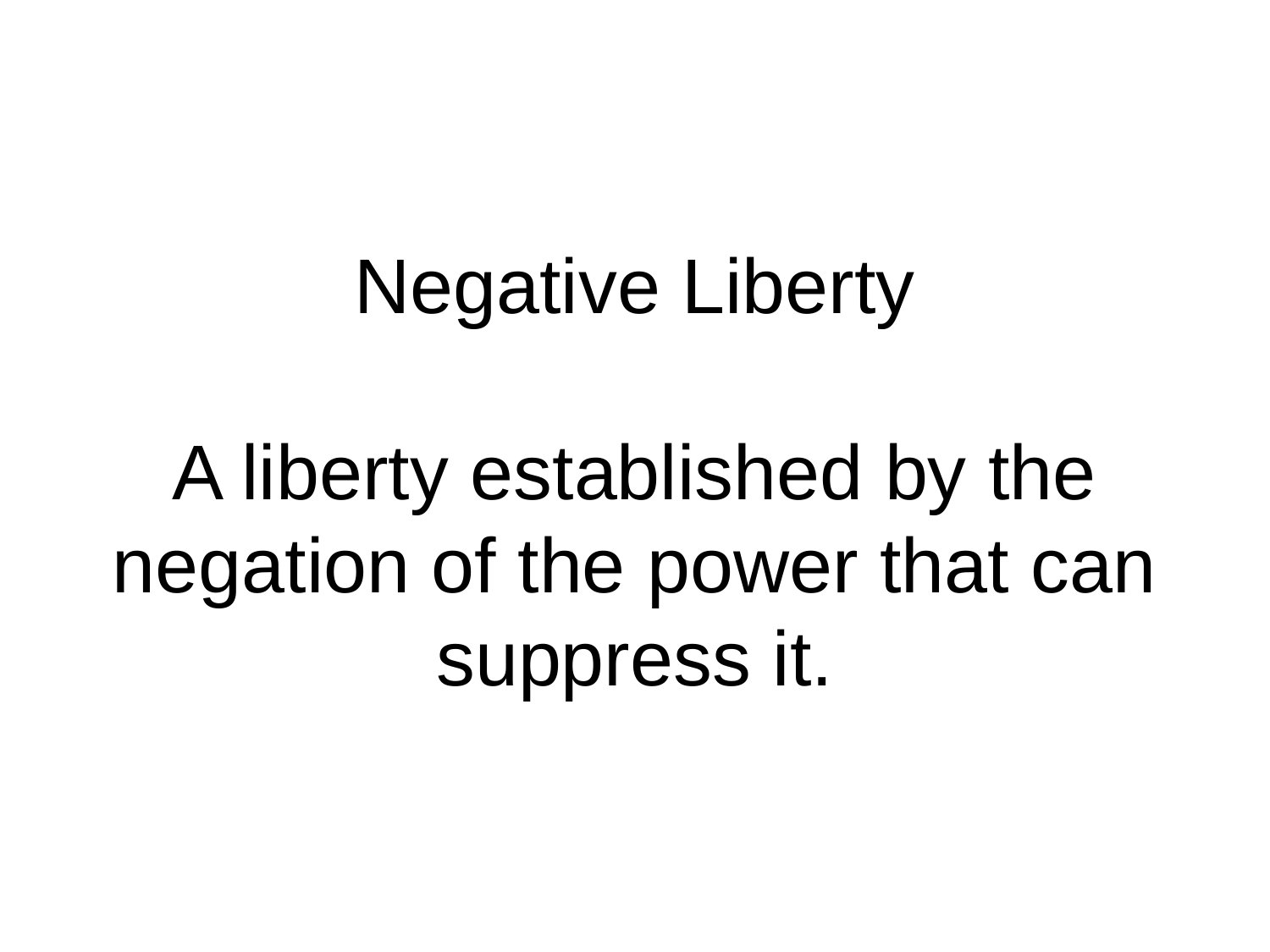

# Negative Liberty A liberty established by the negation of the power that can suppress it.